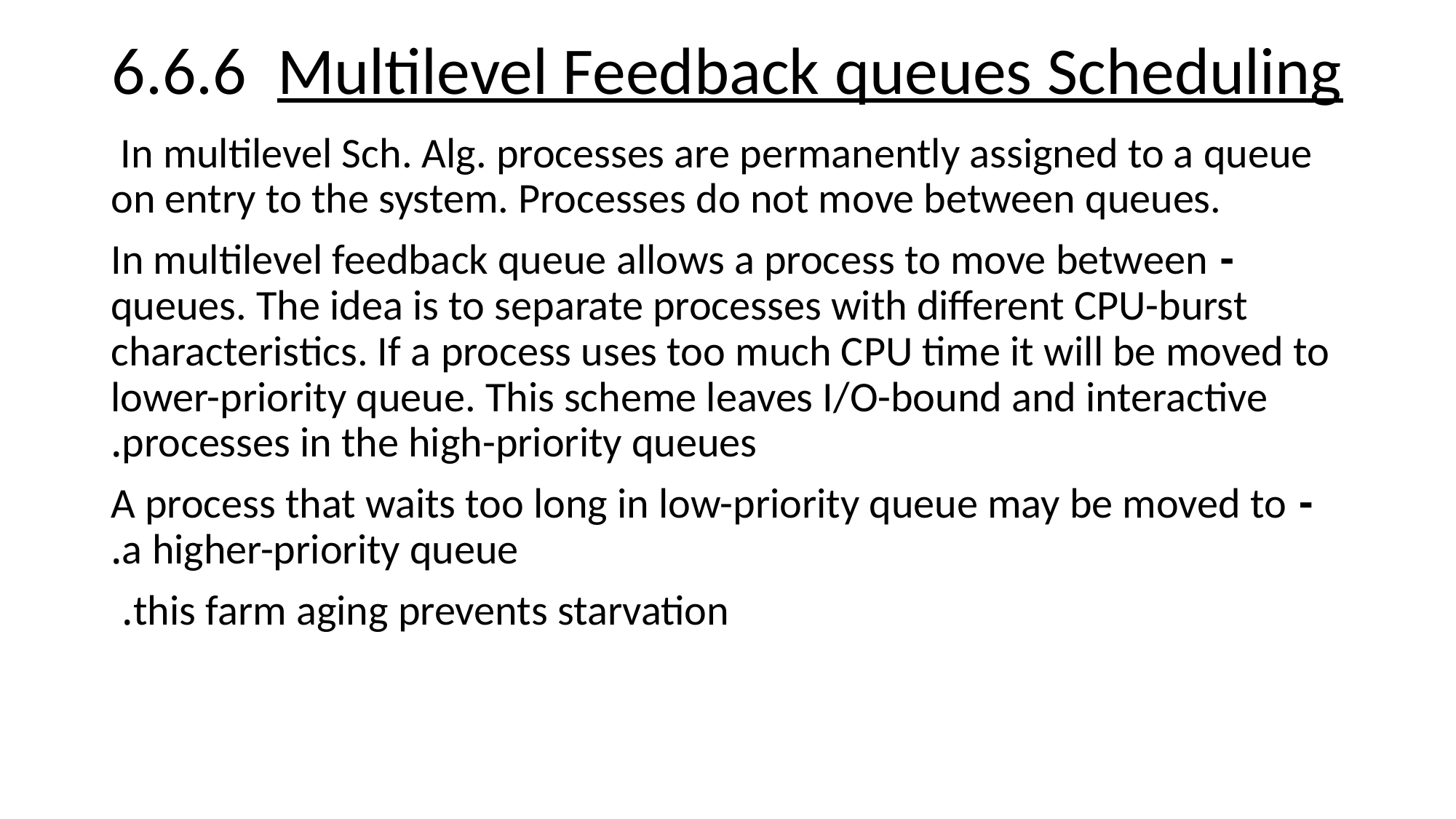

# 6.6.6  Multilevel Feedback queues Scheduling

 In multilevel Sch. Alg. processes are permanently assigned to a queue on entry to the system. Processes do not move between queues.
 - In multilevel feedback queue allows a process to move between queues. The idea is to separate processes with different CPU-burst characteristics. If a process uses too much CPU time it will be moved to lower-priority queue. This scheme leaves I/O-bound and interactive processes in the high-priority queues.
 - A process that waits too long in low-priority queue may be moved to a higher-priority queue.
this farm aging prevents starvation.